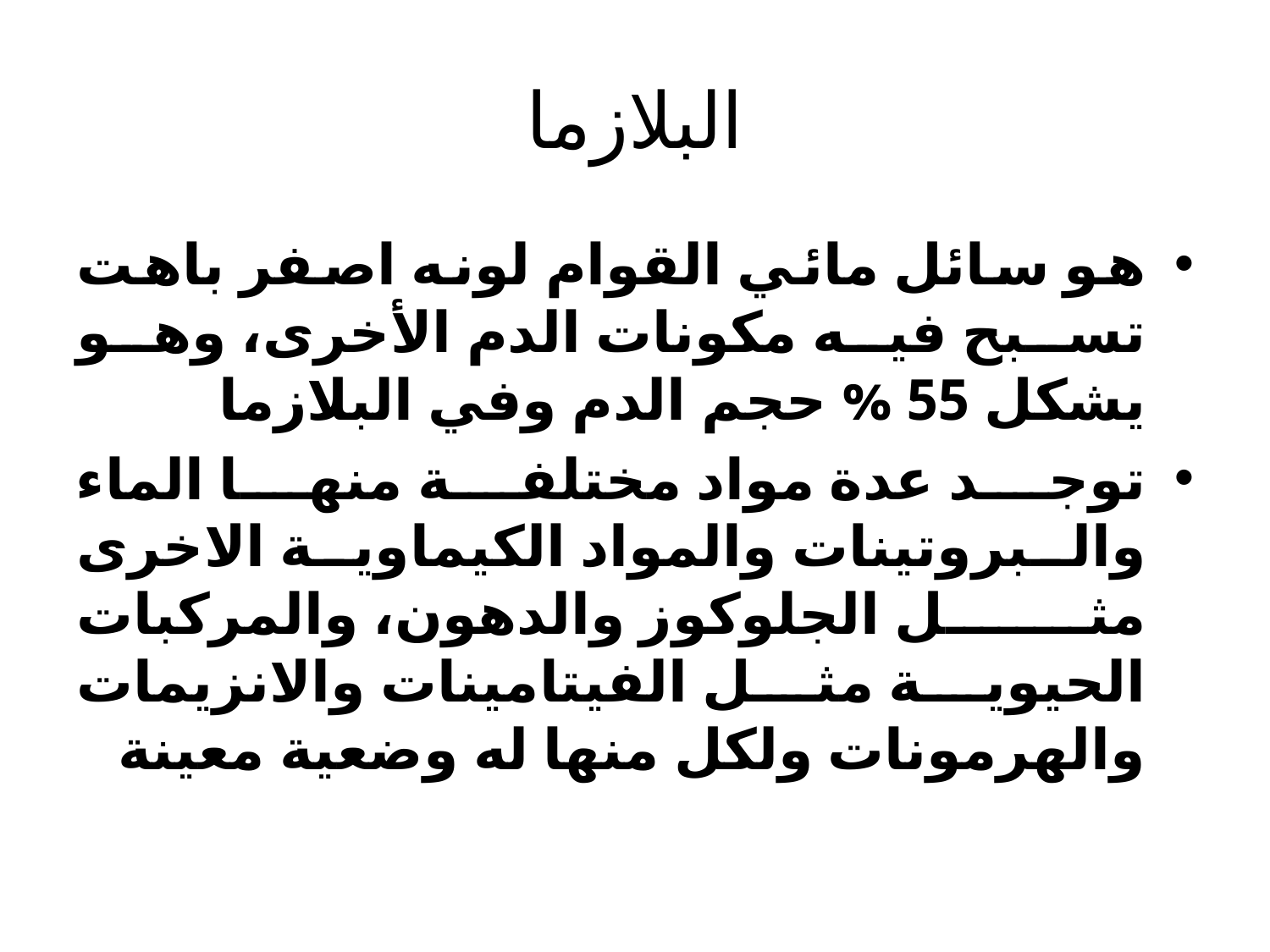

# البلازما
هو سائل مائي القوام لونه اصفر باهت تسبح فيه مكونات الدم الأخرى، وهو يشكل 55 % حجم الدم وفي البلازما
توجد عدة مواد مختلفة منها الماء والبروتينات والمواد الكيماوية الاخرى مثل الجلوكوز والدهون، والمركبات الحيوية مثل الفيتامينات والانزيمات والهرمونات ولكل منها له وضعية معينة